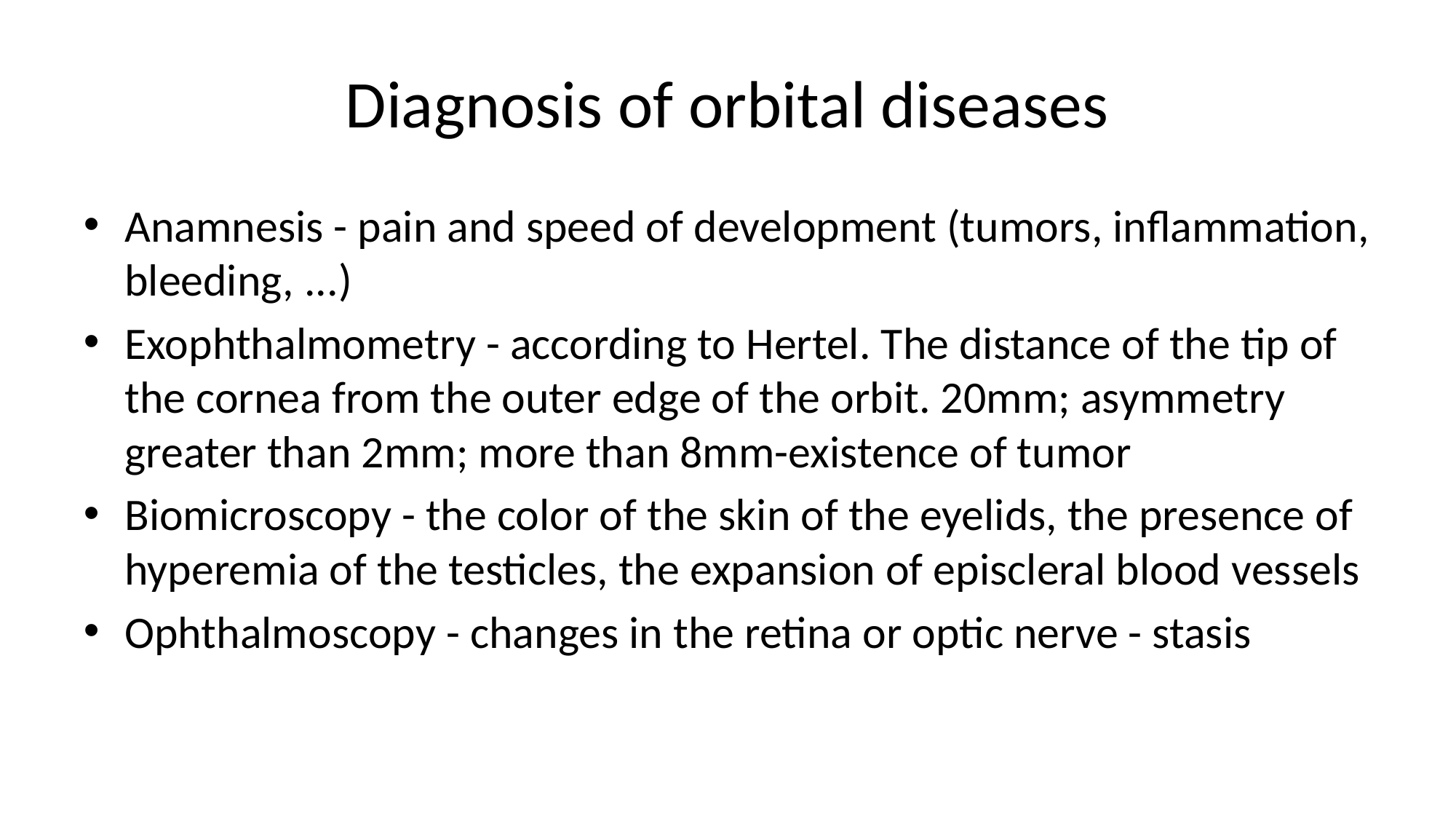

# Diagnosis of orbital diseases
Anamnesis - pain and speed of development (tumors, inflammation, bleeding, ...)
Exophthalmometry - according to Hertel. The distance of the tip of the cornea from the outer edge of the orbit. 20mm; asymmetry greater than 2mm; more than 8mm-existence of tumor
Biomicroscopy - the color of the skin of the eyelids, the presence of hyperemia of the testicles, the expansion of episcleral blood vessels
Ophthalmoscopy - changes in the retina or optic nerve - stasis